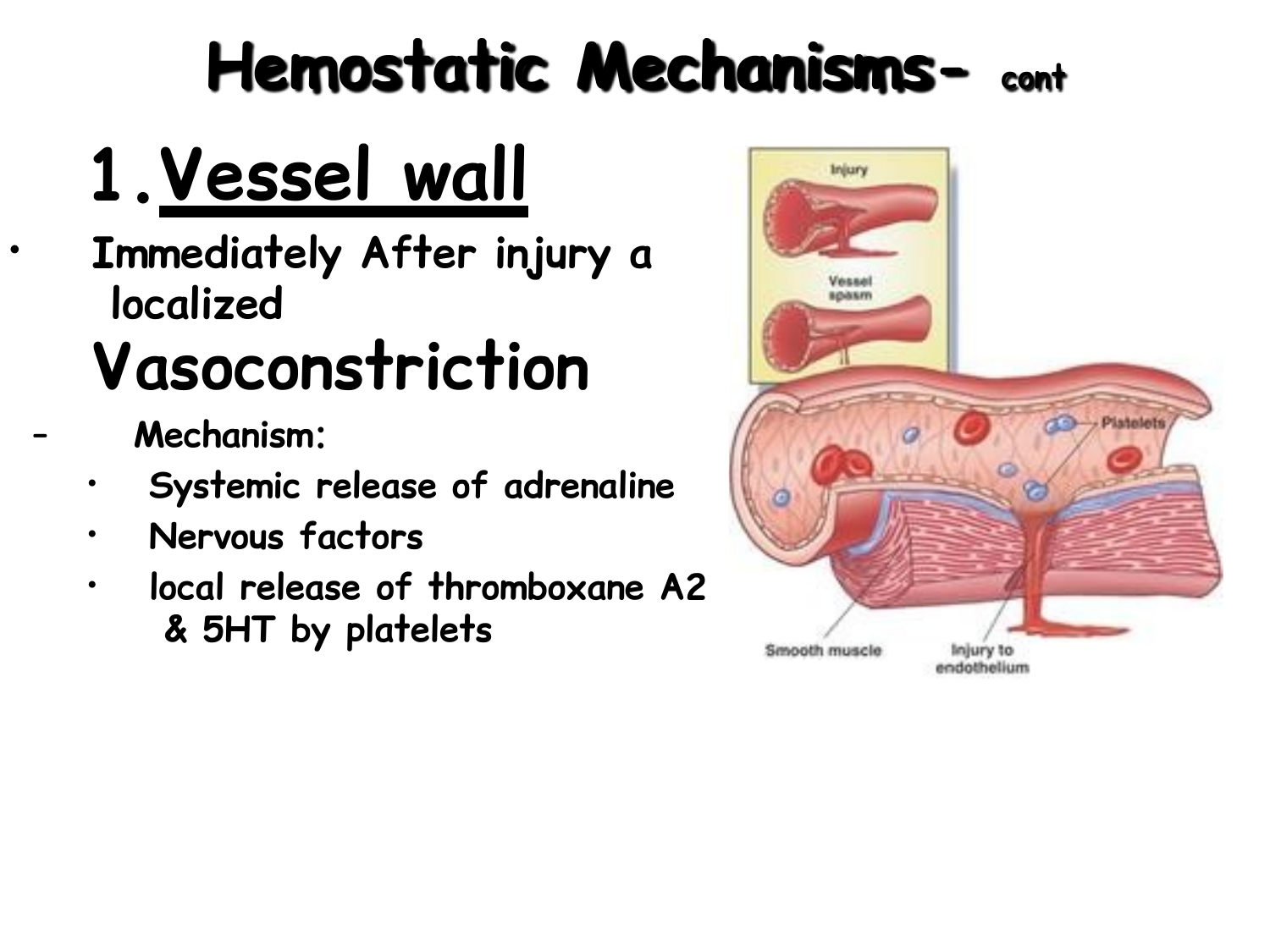

# Hemostatic Mechanisms-

cont
1.Vessel wall
Immediately After injury a  localized
Vasoconstriction
–	Mechanism:

Systemic release of adrenaline
Nervous factors
local release of thromboxane A2  & 5HT by platelets